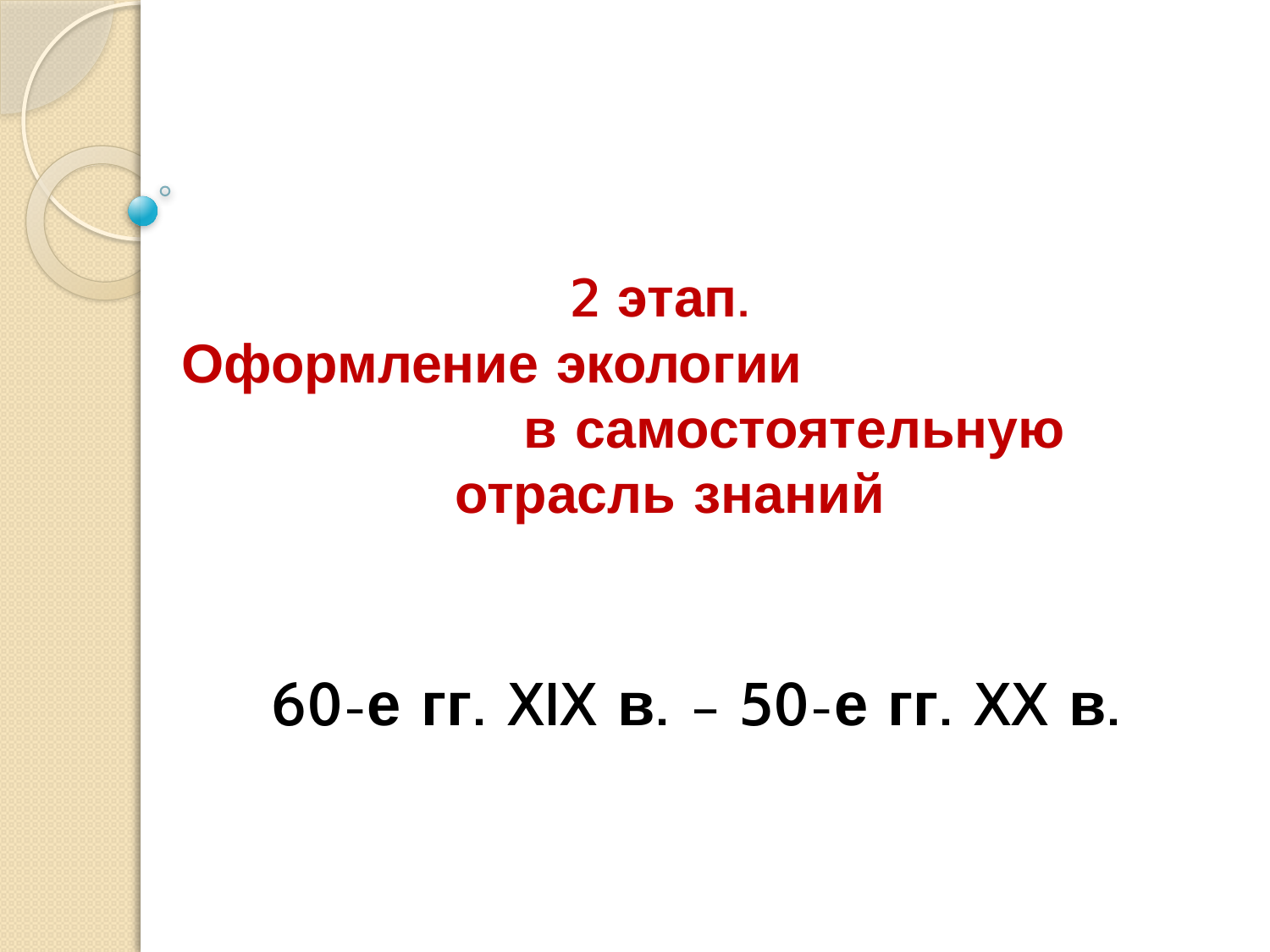

# 2 этап. Оформление экологии                                   в самостоятельную отрасль знаний

60-е гг. XIX в. – 50-е гг. XX в.